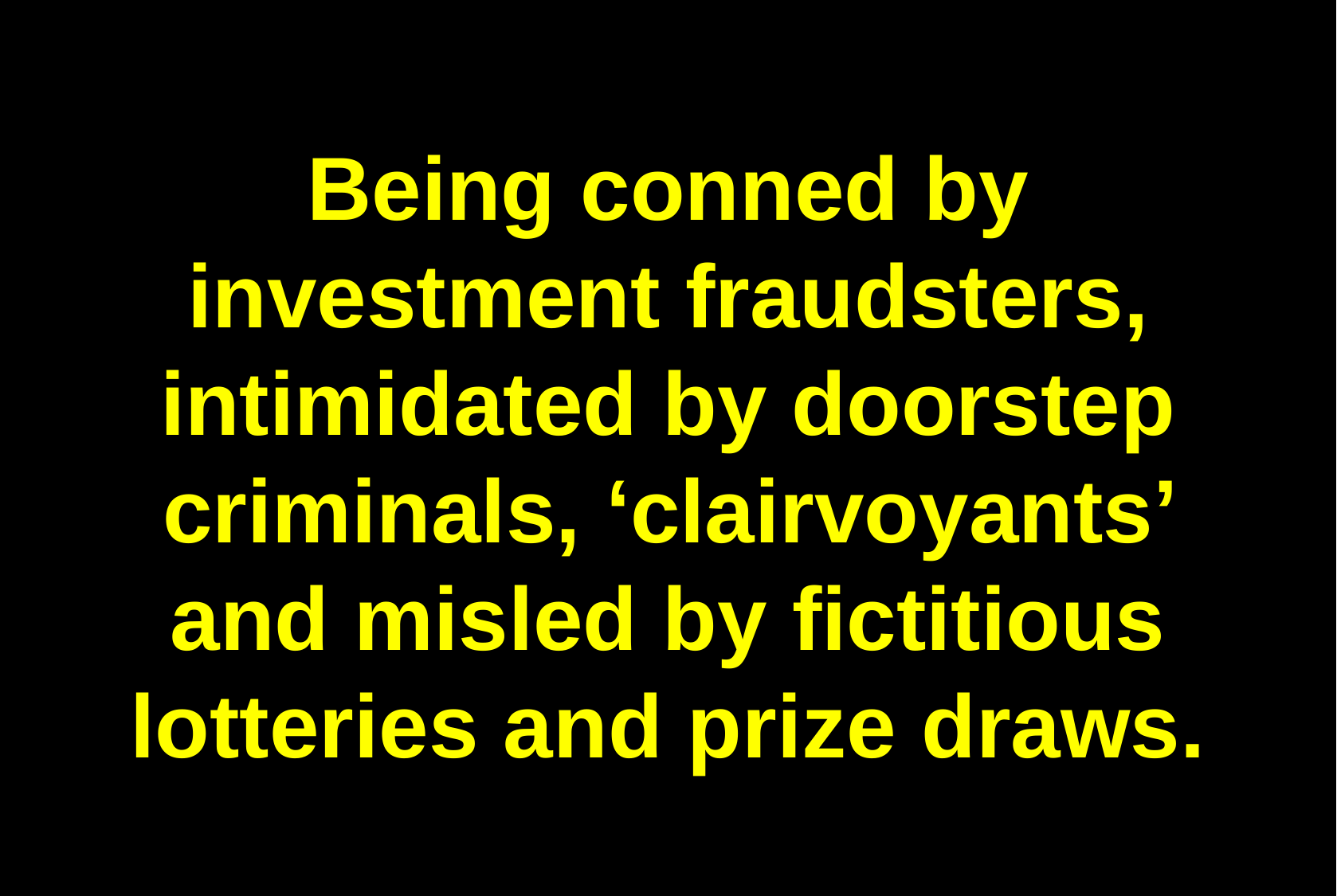

# Being conned by investment fraudsters, intimidated by doorstep criminals, ‘clairvoyants’ and misled by fictitious lotteries and prize draws.